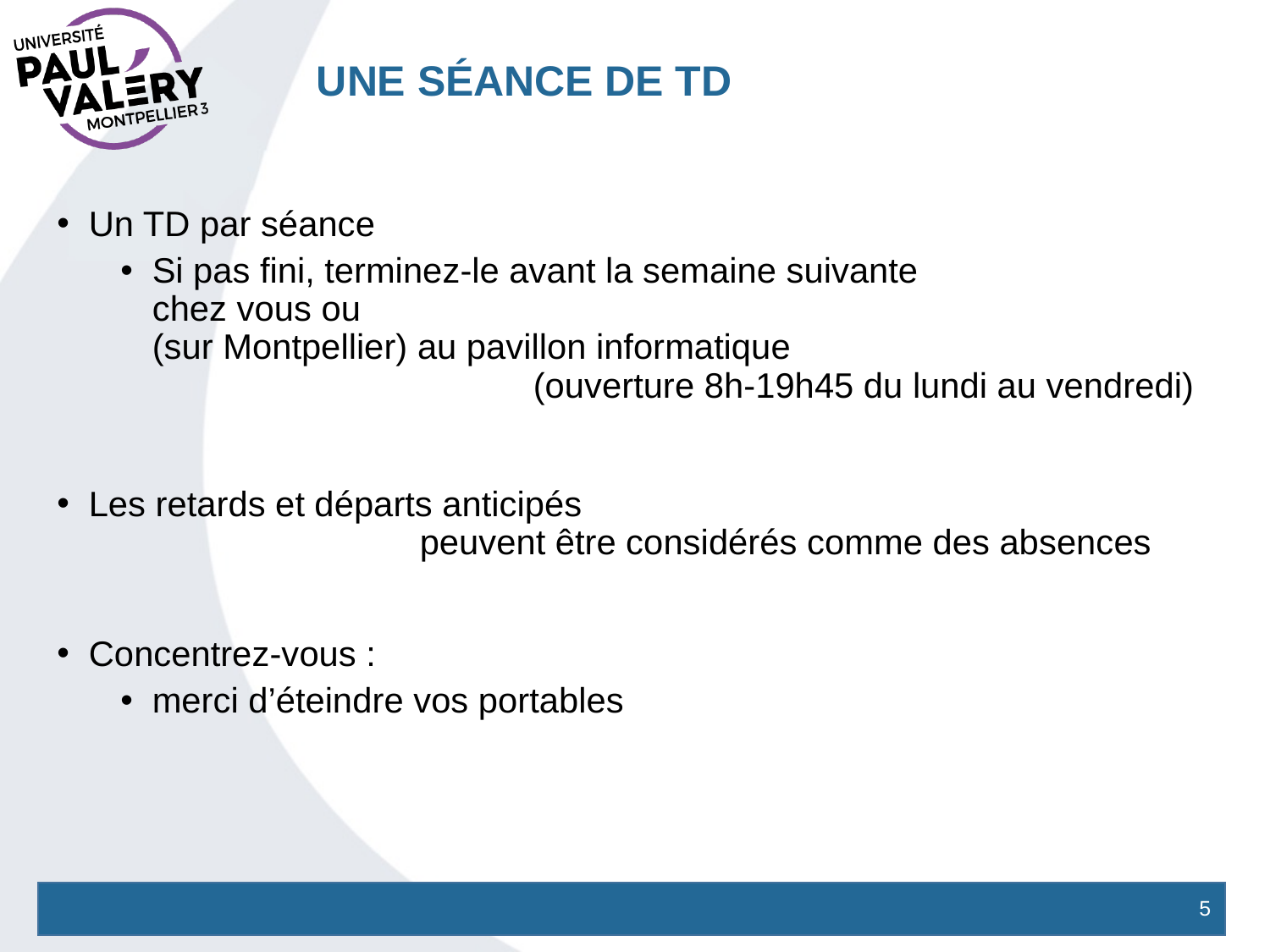

# Une séance de TD
Un TD par séance
Si pas fini, terminez-le avant la semaine suivante
chez vous ou
(sur Montpellier) au pavillon informatique
			(ouverture 8h-19h45 du lundi au vendredi)

Les retards et départs anticipés
                                  peuvent être considérés comme des absences

Concentrez-vous :
merci d’éteindre vos portables

5